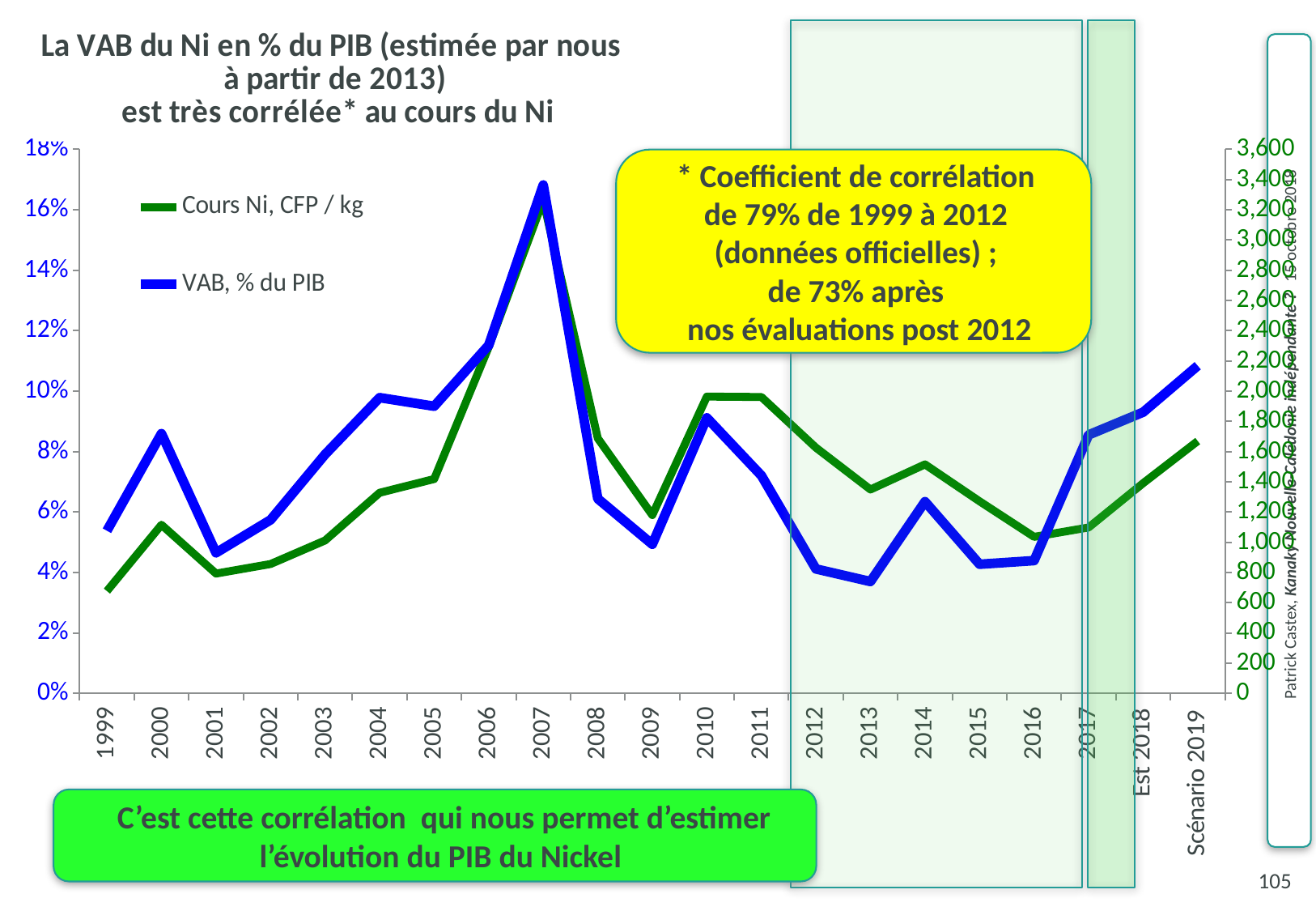

### Chart: La VAB du Ni en % du PIB (estimée par nous
à partir de 2013)
est très corrélée* au cours du Ni

| Category | Cours Ni, CFP / kg  | VAB, % du PIB  |
|---|---|---|
| 1999 | 677.3781706173535 | 0.0538213719545401 |
| 2000 | 1115.989986595883 | 0.0859580839421361 |
| 2001 | 793.198154949823 | 0.0465189559718482 |
| 2002 | 856.3597370177014 | 0.0574275783460519 |
| 2003 | 1011.903184286024 | 0.0790651984990225 |
| 2004 | 1327.70157983386 | 0.0978526697411662 |
| 2005 | 1418.5827976096 | 0.0950063111054763 |
| 2006 | 2292.27242396985 | 0.115190566814738 |
| 2007 | 3263.10318524136 | 0.168207819089828 |
| 2008 | 1688.38868954563 | 0.064412124507272 |
| 2009 | 1179.862074230806 | 0.0493275951202809 |
| 2010 | 1963.979277014177 | 0.0911897194609645 |
| 2011 | 1961.222054673764 | 0.0720489055413133 |
| 2012 | 1626.435933051222 | 0.0412004681491389 |
| 2013 | 1349.220276905607 | 0.0370089991702685 |
| 2014 | 1515.282882914208 | 0.0634470532584815 |
| 2015 | 1271.034665919126 | 0.0427401133631281 |
| 2016 | 1036.26022574163 | 0.0439444086866978 |
| 2017 | 1098.27291925942 | 0.0855350685503209 |
| Est 2018 | 1391.330731362373 | 0.0930496202107177 |
| Scénario 2019 | 1669.596877634848 | 0.108407324517341 |
* Coefficient de corrélation
de 79% de 1999 à 2012
(données officielles) ;
de 73% après
nos évaluations post 2012
 C’est cette corrélation  qui nous permet d’estimer l’évolution du PIB du Nickel